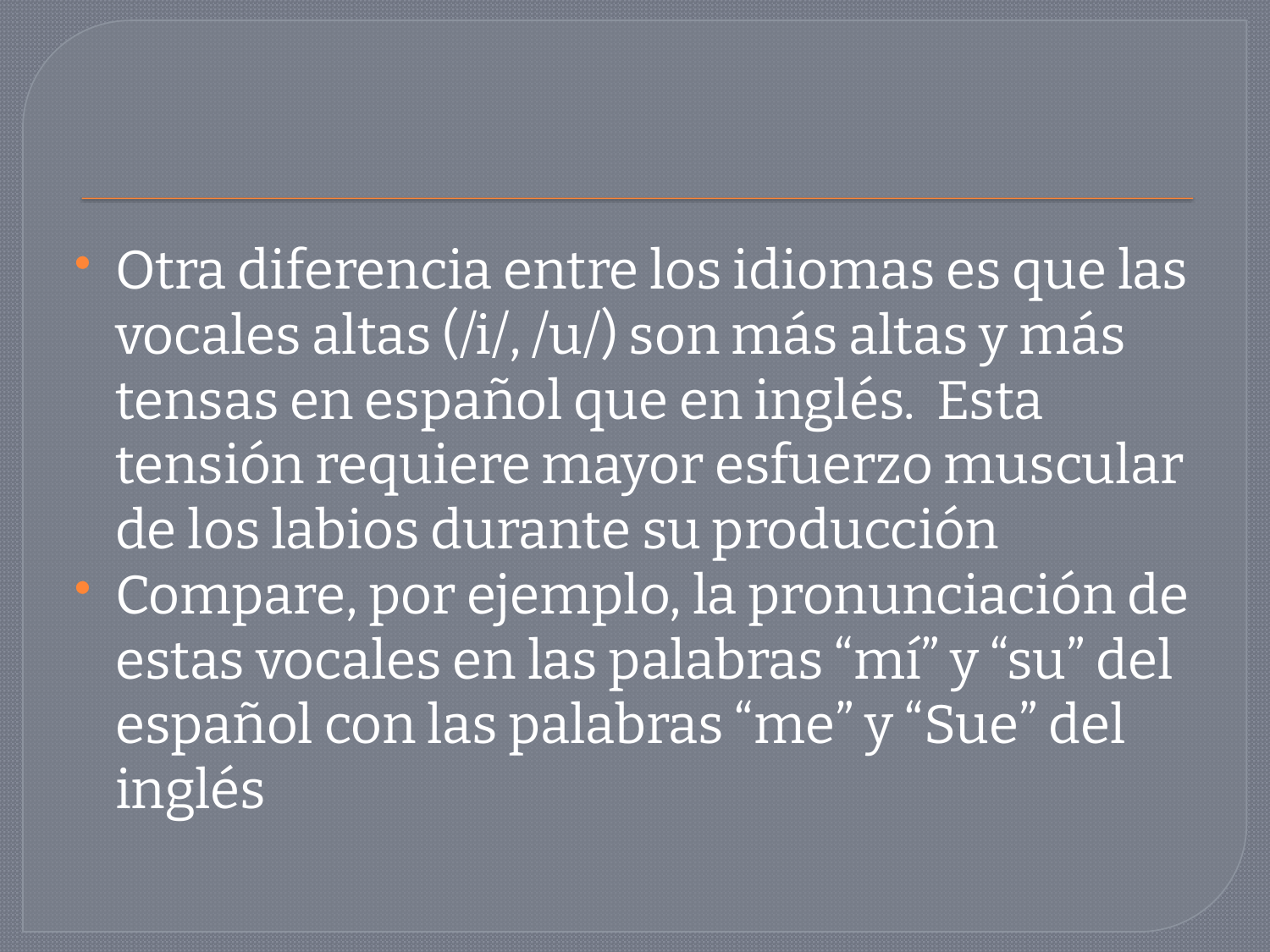

#
Otra diferencia entre los idiomas es que las vocales altas (/i/, /u/) son más altas y más tensas en español que en inglés.  Esta tensión requiere mayor esfuerzo muscular de los labios durante su producción
Compare, por ejemplo, la pronunciación de estas vocales en las palabras “mí” y “su” del español con las palabras “me” y “Sue” del inglés